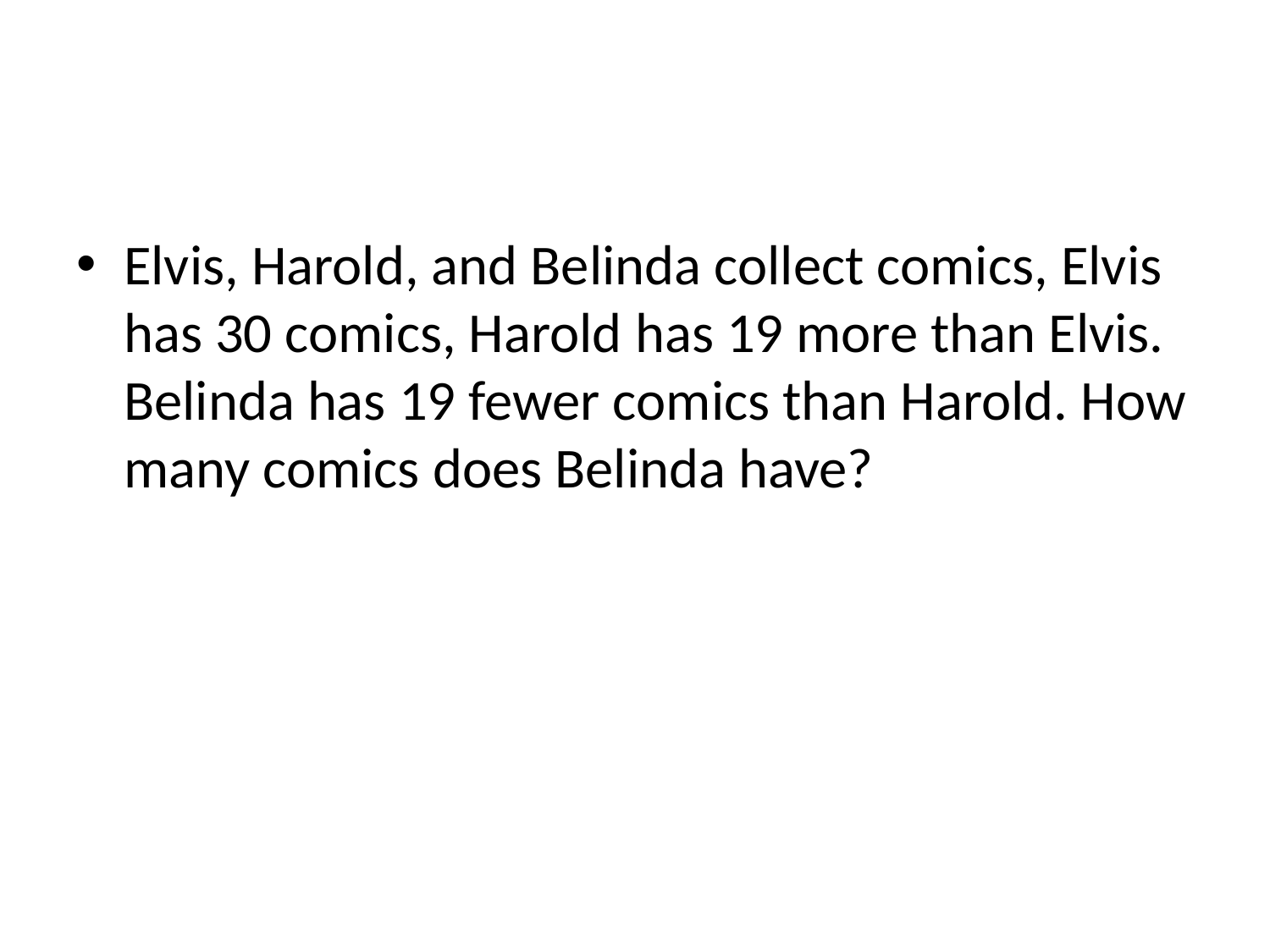

#
Elvis, Harold, and Belinda collect comics, Elvis has 30 comics, Harold has 19 more than Elvis. Belinda has 19 fewer comics than Harold. How many comics does Belinda have?